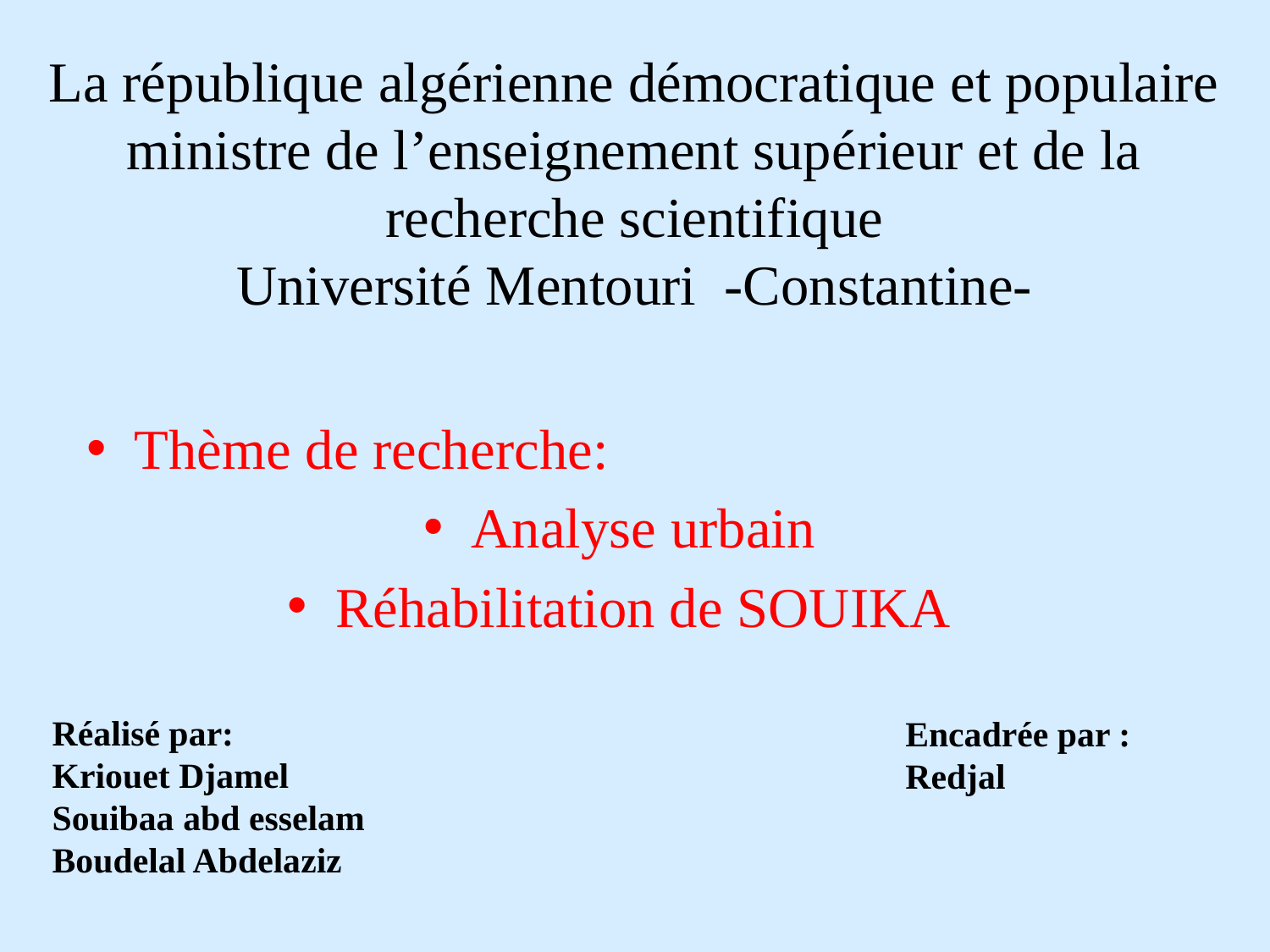

La république algérienne démocratique et populaire
ministre de l’enseignement supérieur et de la recherche scientifique
Université Mentouri  -Constantine-
Thème de recherche:
Analyse urbain
Réhabilitation de SOUIKA
Réalisé par:
Kriouet Djamel
Souibaa abd esselam
Boudelal Abdelaziz
Encadrée par : Redjal